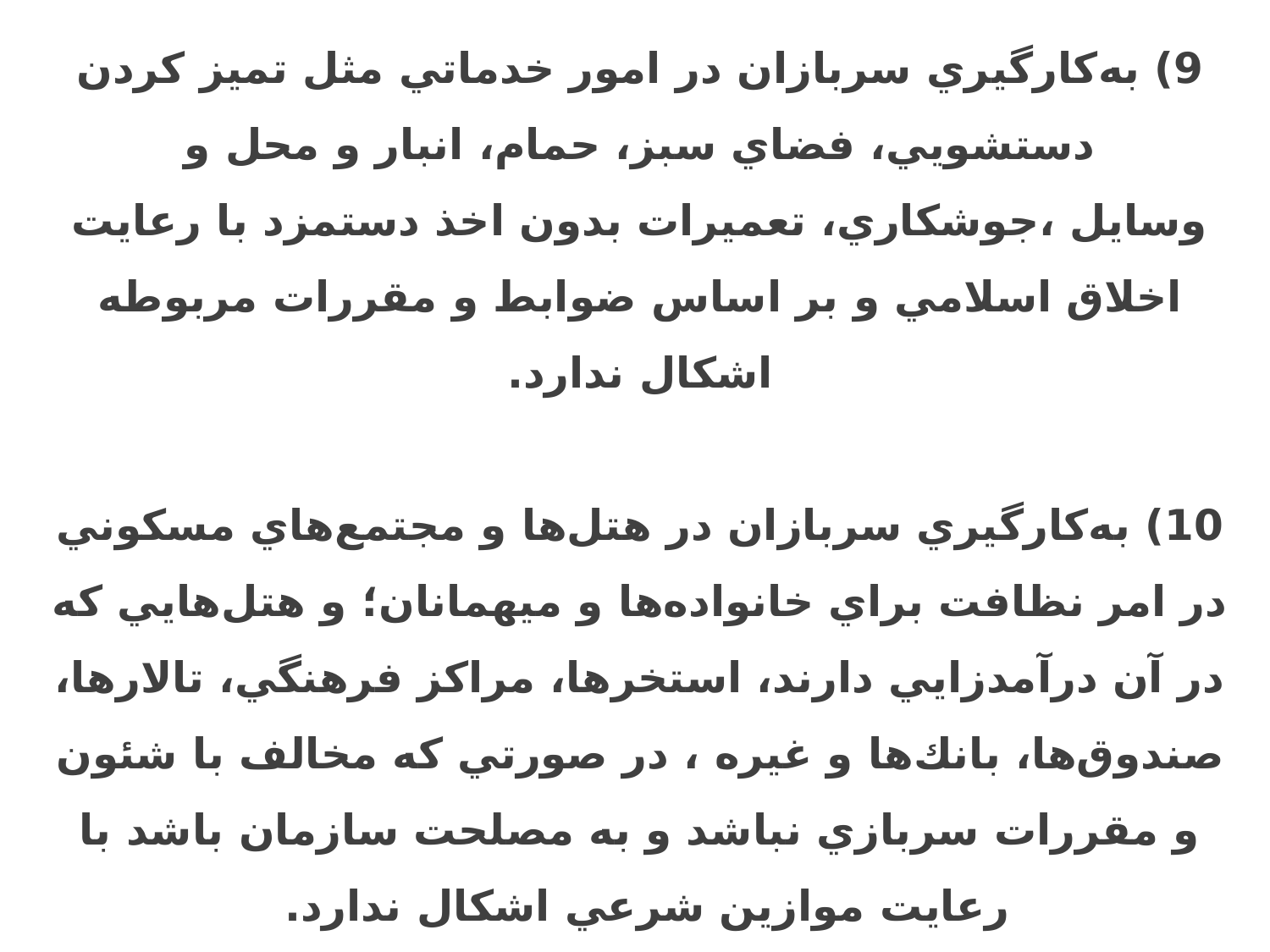

9) به‌كارگيري سربازان در امور خدماتي مثل تميز كردن دستشويي، فضاي سبز، حمام، انبار و محل و وسايل ،جوشكاري، تعميرات بدون اخذ دستمزد با رعايت اخلاق اسلامي و بر اساس ضوابط و مقررات مربوطه اشكال ندارد.

10) به‌كارگيري سربازان در هتل‌ها و مجتمع‌هاي مسكوني در امر نظافت براي خانواده‌ها و ميهمانان؛ و هتل‌هايي كه در آن درآمدزايي دارند، استخرها، مراكز فرهنگي، تالارها، صندوق‌ها، بانك‌ها و غيره ، در صورتي كه مخالف با شئون و مقررات سربازي نباشد و به مصلحت سازمان باشد با رعايت موازين شرعي اشكال ندارد.